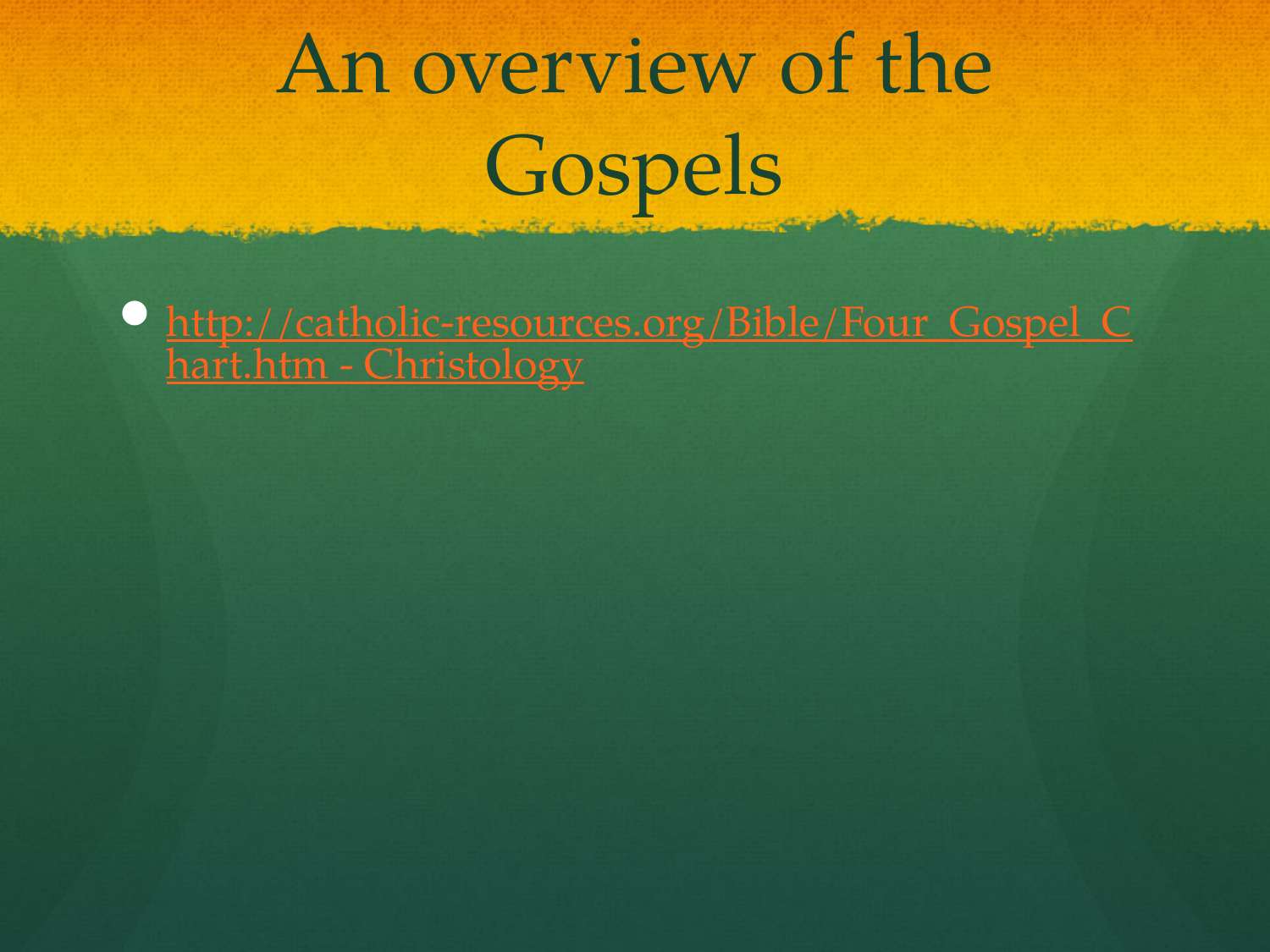

# An overview of the Gospels
http://catholic-resources.org/Bible/Four_Gospel_Chart.htm - Christology